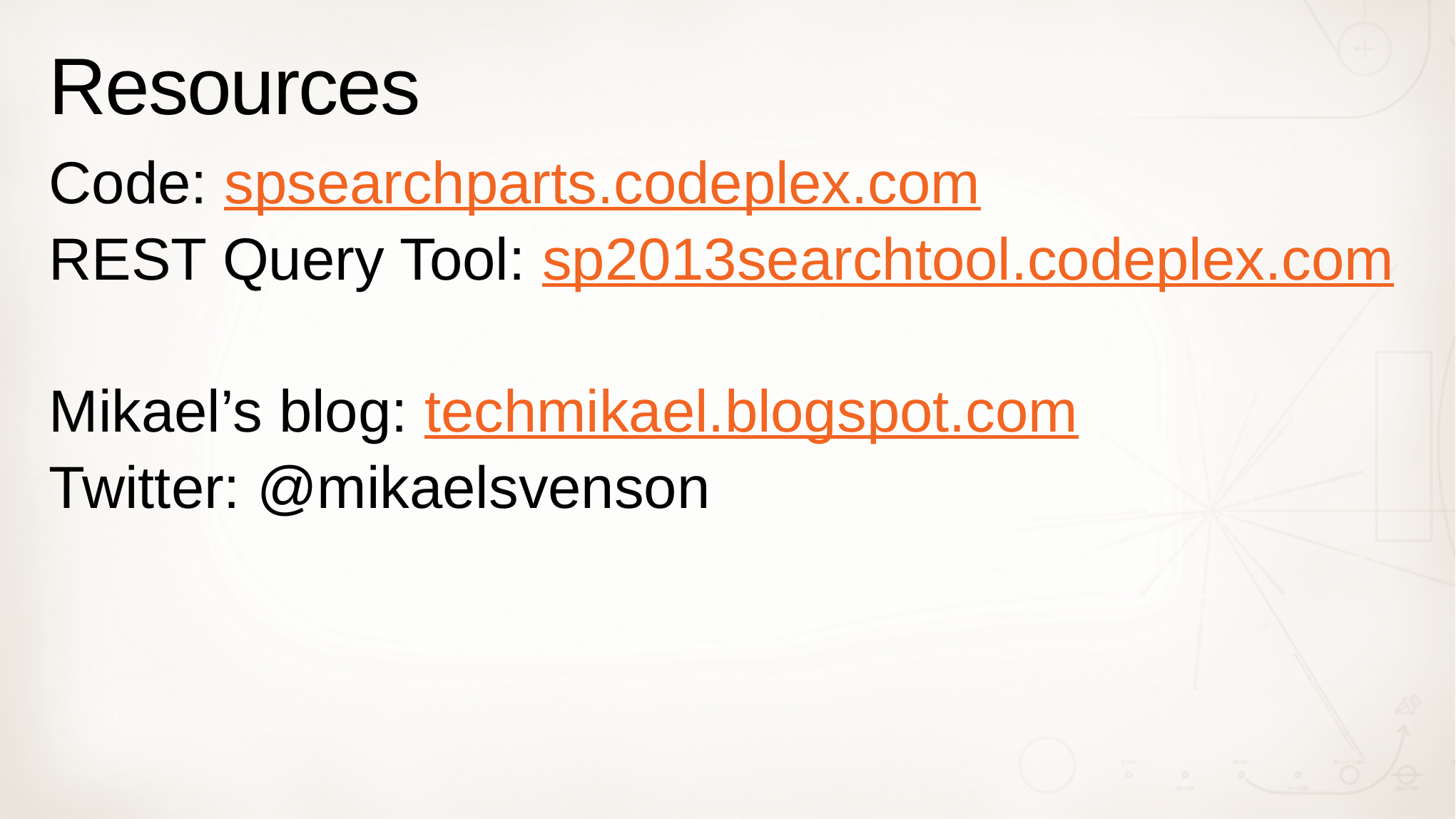

# Resources
Code: spsearchparts.codeplex.com
REST Query Tool: sp2013searchtool.codeplex.com

Mikael’s blog: techmikael.blogspot.com
Twitter: @mikaelsvenson